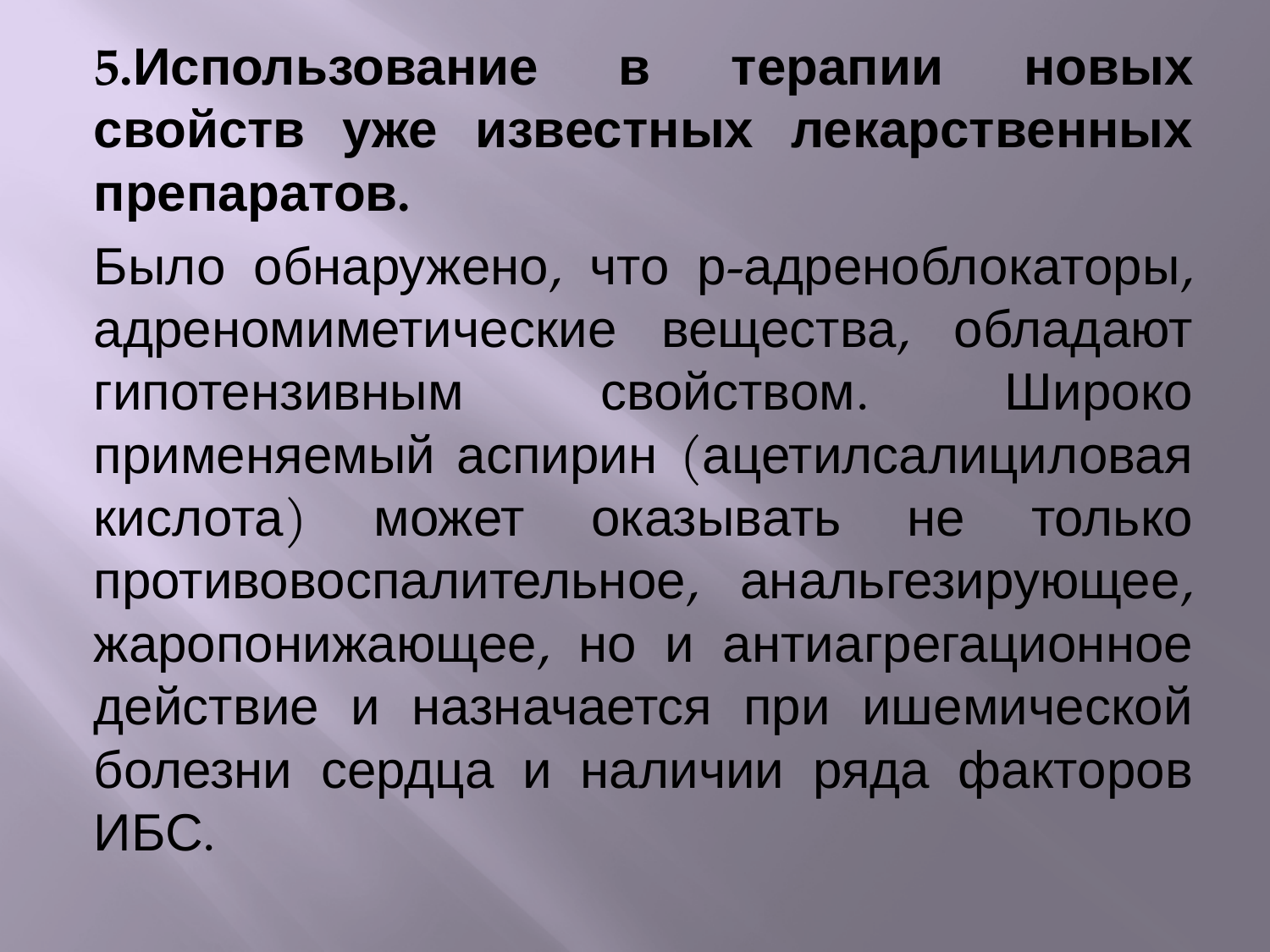

5.Использование в терапии новых свойств уже известных лекарственных препаратов.
Было обнаружено, что р-адреноблокаторы, адреномиметические вещества, обладают гипотензивным свойством. Широко применяемый аспирин (ацетилсалициловая кислота) может оказывать не только противовоспалительное, анальгезирующее, жаропонижающее, но и антиагрегационное действие и назначается при ишемической болезни сердца и наличии ряда факторов ИБС.

#